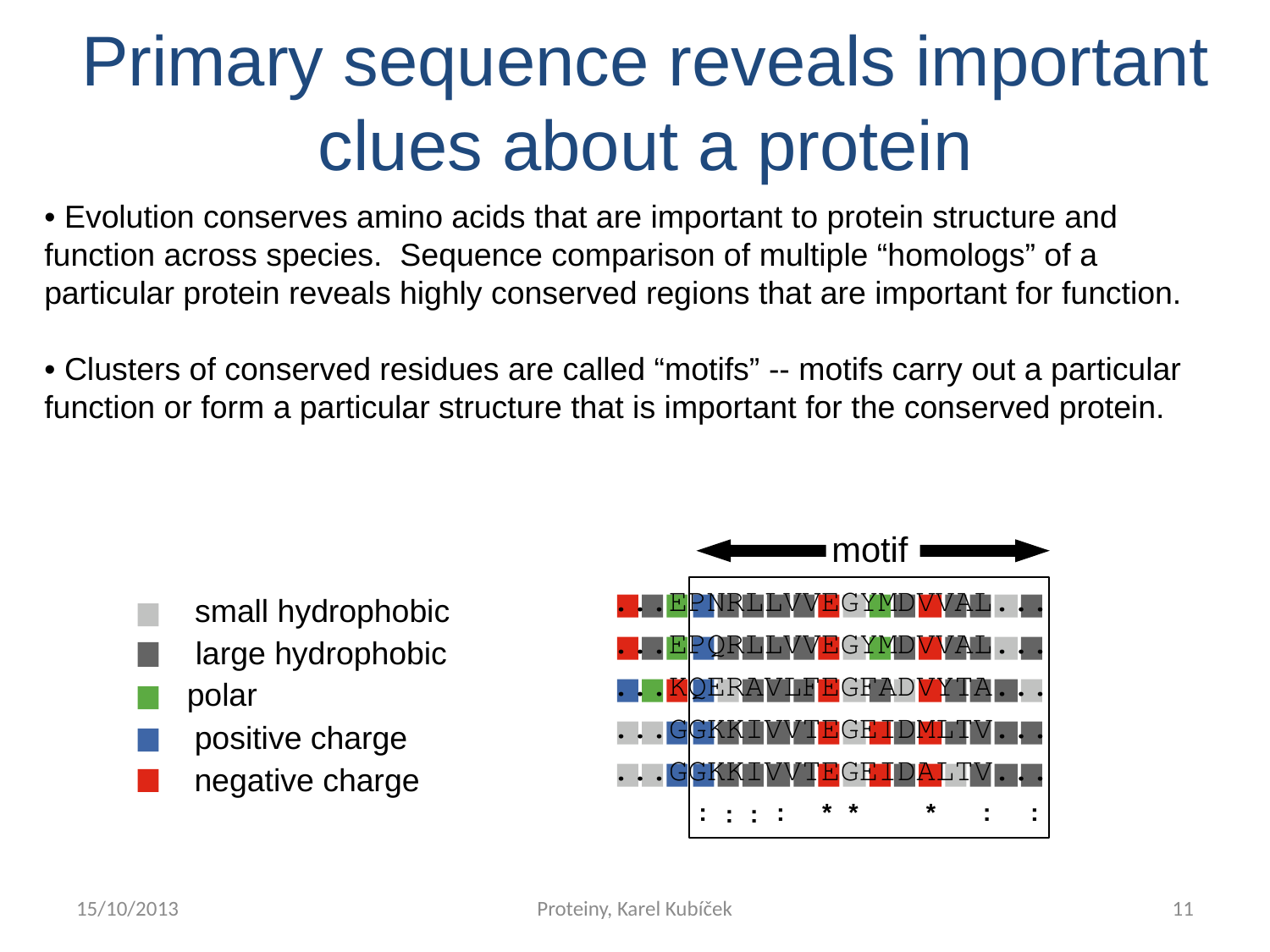

Primary sequence reveals important clues about a protein
• Evolution conserves amino acids that are important to protein structure and function across species.  Sequence comparison of multiple “homologs” of a particular protein reveals highly conserved regions that are important for function.

• Clusters of conserved residues are called “motifs” -- motifs carry out a particular function or form a particular structure that is important for the conserved protein.
motif

DnaG  E. coli
...EPNRLLVVEGYMDVVAL...

DnaG  S. typ
...EPQRLLVVEGYMDVVAL...

DnaG  B. subt
...KQERAVLFEGFADVYTA...

gp4   T3
...GGKKIVVTEGEIDMLTV...

gp4
 T7

...GGKKIVVTEGEIDALTV...

:
:
*
*
*
:
:
:
:
small hydrophobic

large hydrophobic

polar

positive charge

negative charge

15/10/2013
Proteiny, Karel Kubíček
11